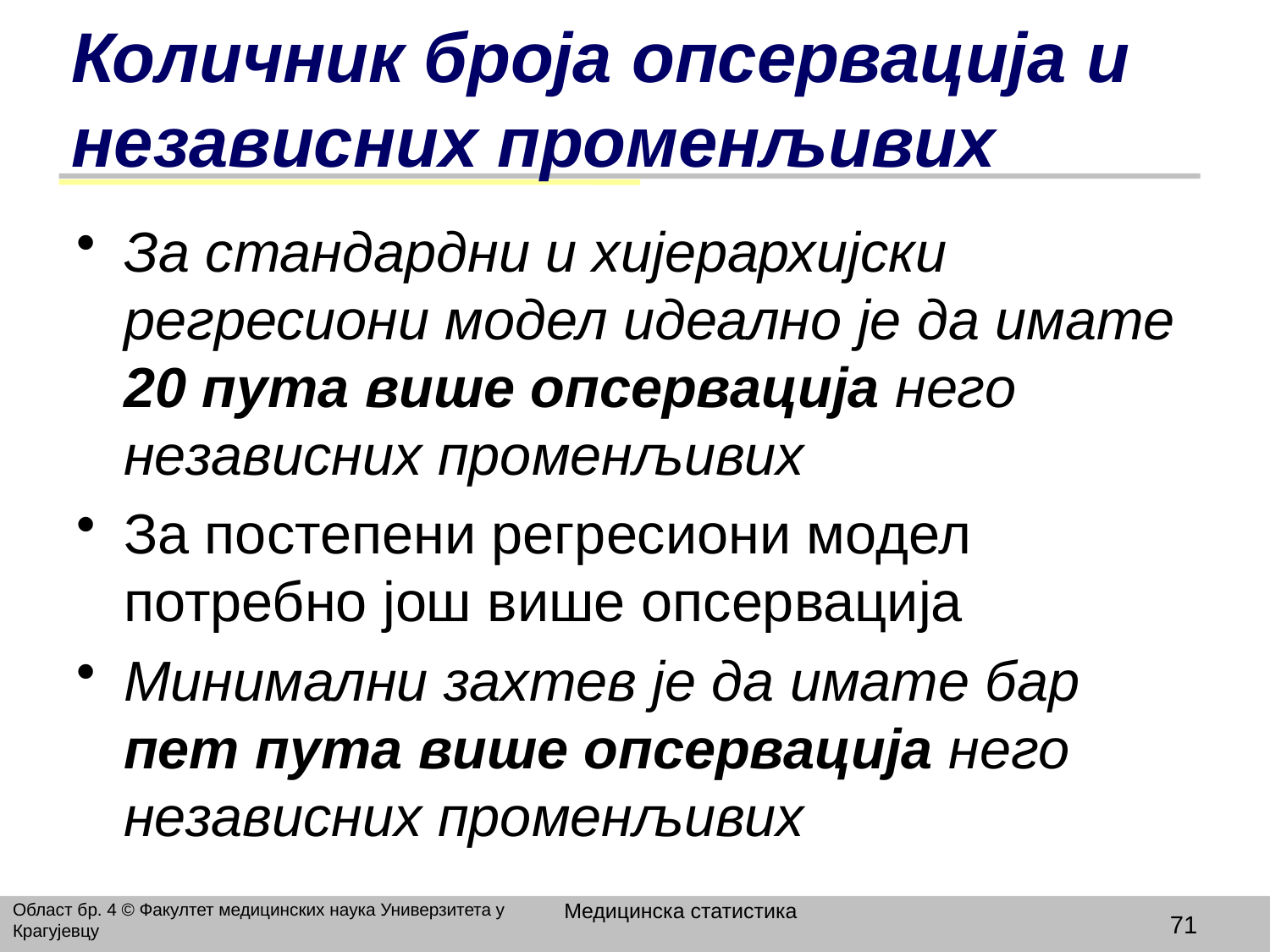

# Количник броја опсервација и независних променљивих
За стандардни и хијерархијски регресиони модел идеално је да имате 20 пута више опсервација него независних променљивих
За постепени регресиони модел потребно још више опсервација
Минимални захтев је да имате бар пет пута више опсервација него независних променљивих

Медицинска статистика
Област бр. 4 © Факултет медицинских наука Универзитета у Крагујевцу
71